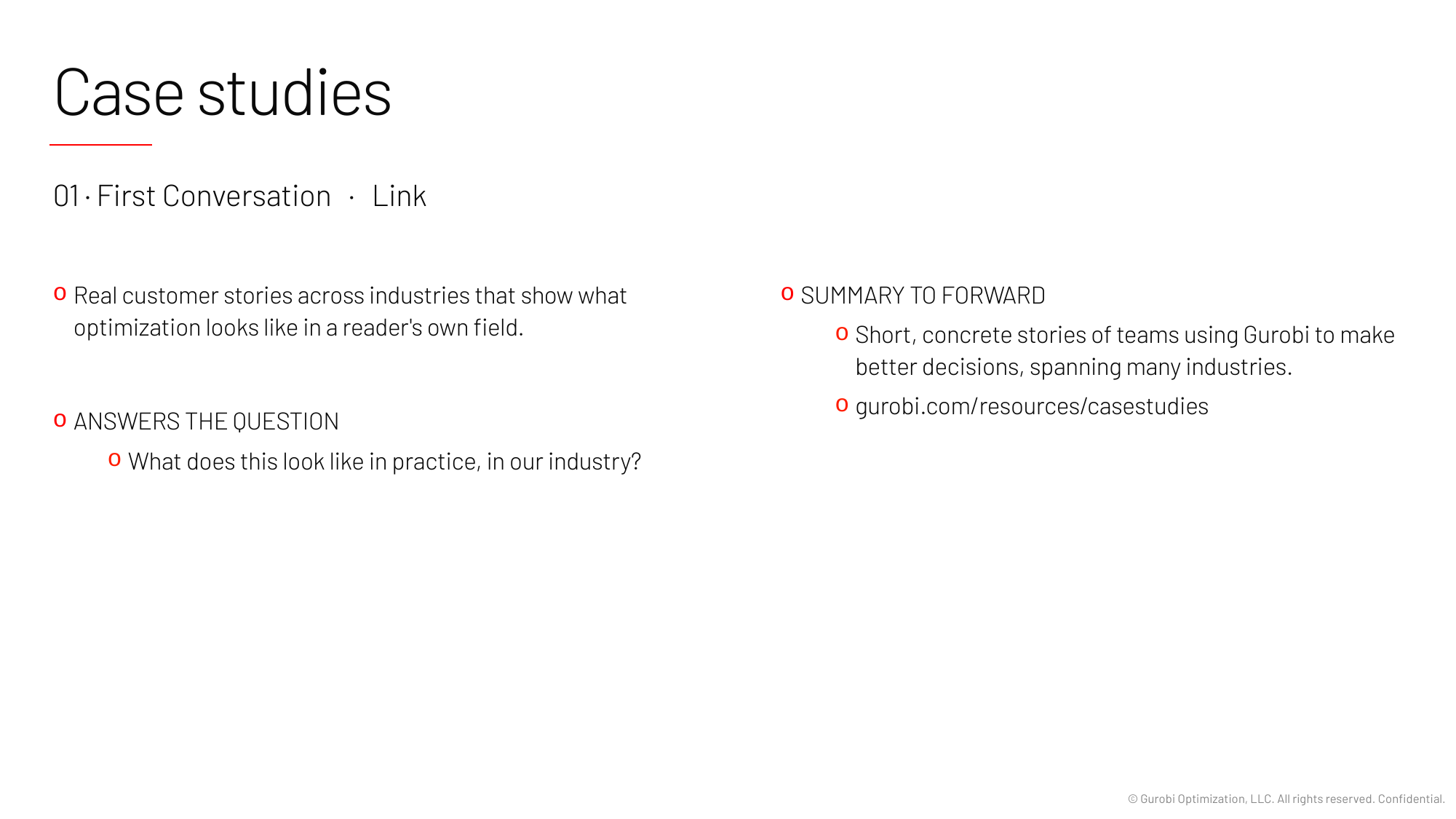

# Case studies
01 · First Conversation   ·   Link
Real customer stories across industries that show what optimization looks like in a reader's own field.

ANSWERS THE QUESTION
What does this look like in practice, in our industry?
SUMMARY TO FORWARD
Short, concrete stories of teams using Gurobi to make better decisions, spanning many industries.
gurobi.com/resources/casestudies